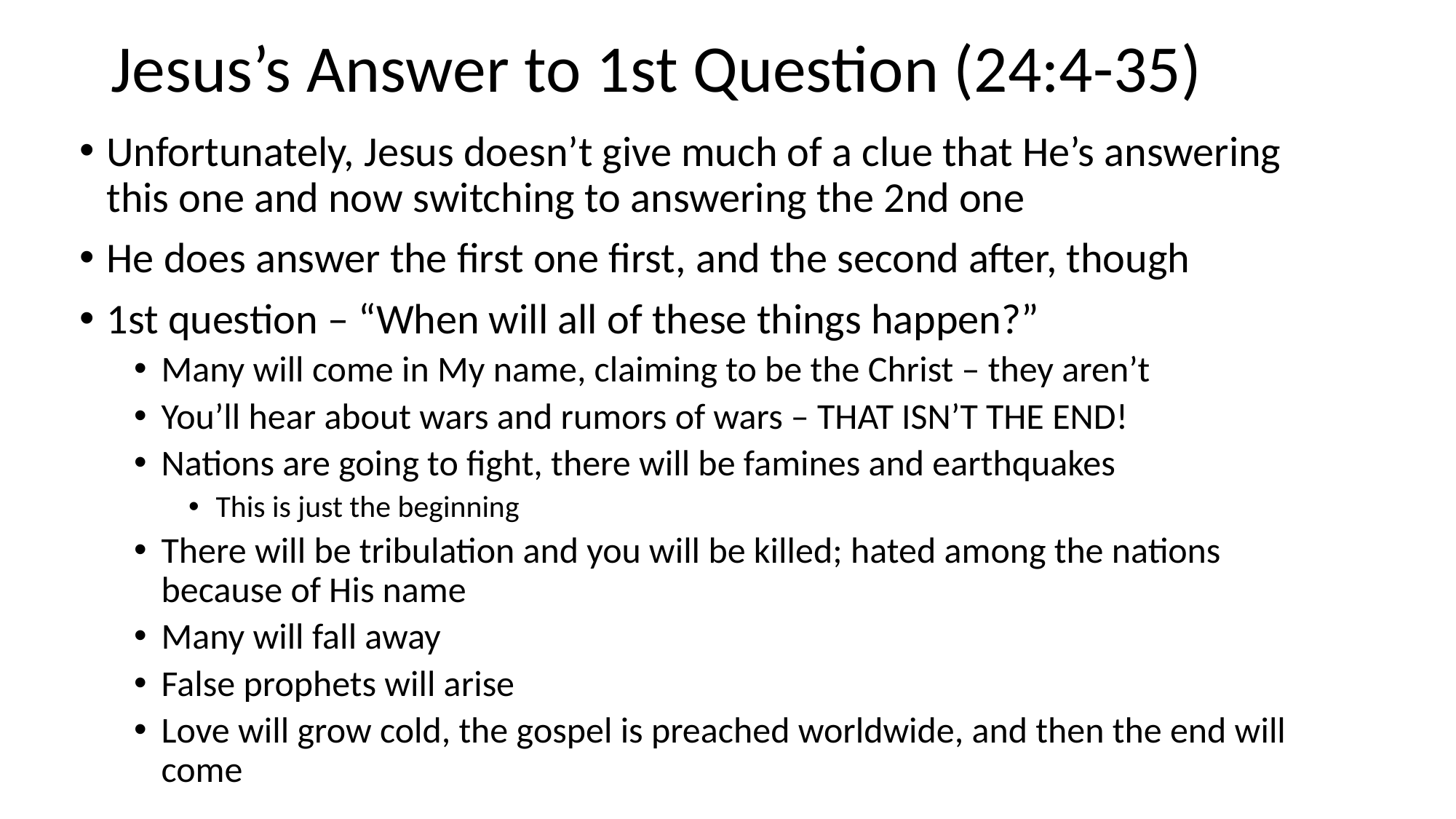

# Jesus’s Answer to 1st Question (24:4-35)
Unfortunately, Jesus doesn’t give much of a clue that He’s answering this one and now switching to answering the 2nd one
He does answer the first one first, and the second after, though
1st question – “When will all of these things happen?”
Many will come in My name, claiming to be the Christ – they aren’t
You’ll hear about wars and rumors of wars – THAT ISN’T THE END!
Nations are going to fight, there will be famines and earthquakes
This is just the beginning
There will be tribulation and you will be killed; hated among the nations because of His name
Many will fall away
False prophets will arise
Love will grow cold, the gospel is preached worldwide, and then the end will come